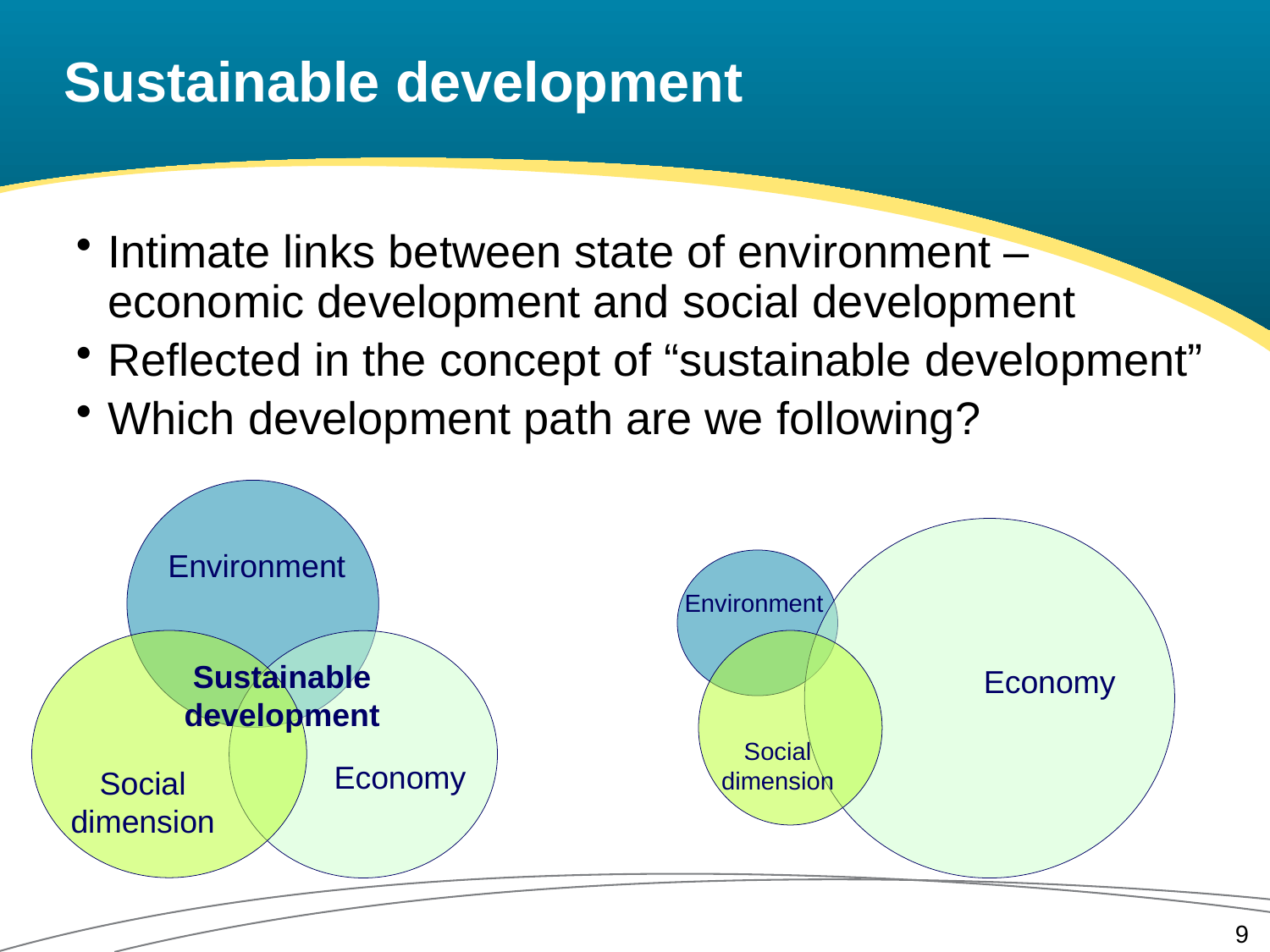

# Sustainable development
Intimate links between state of environment – economic development and social development
Reflected in the concept of “sustainable development”
Which development path are we following?

Environment

Environment

Sustainable development
Economy
Social dimension
Economy
Social dimension
9